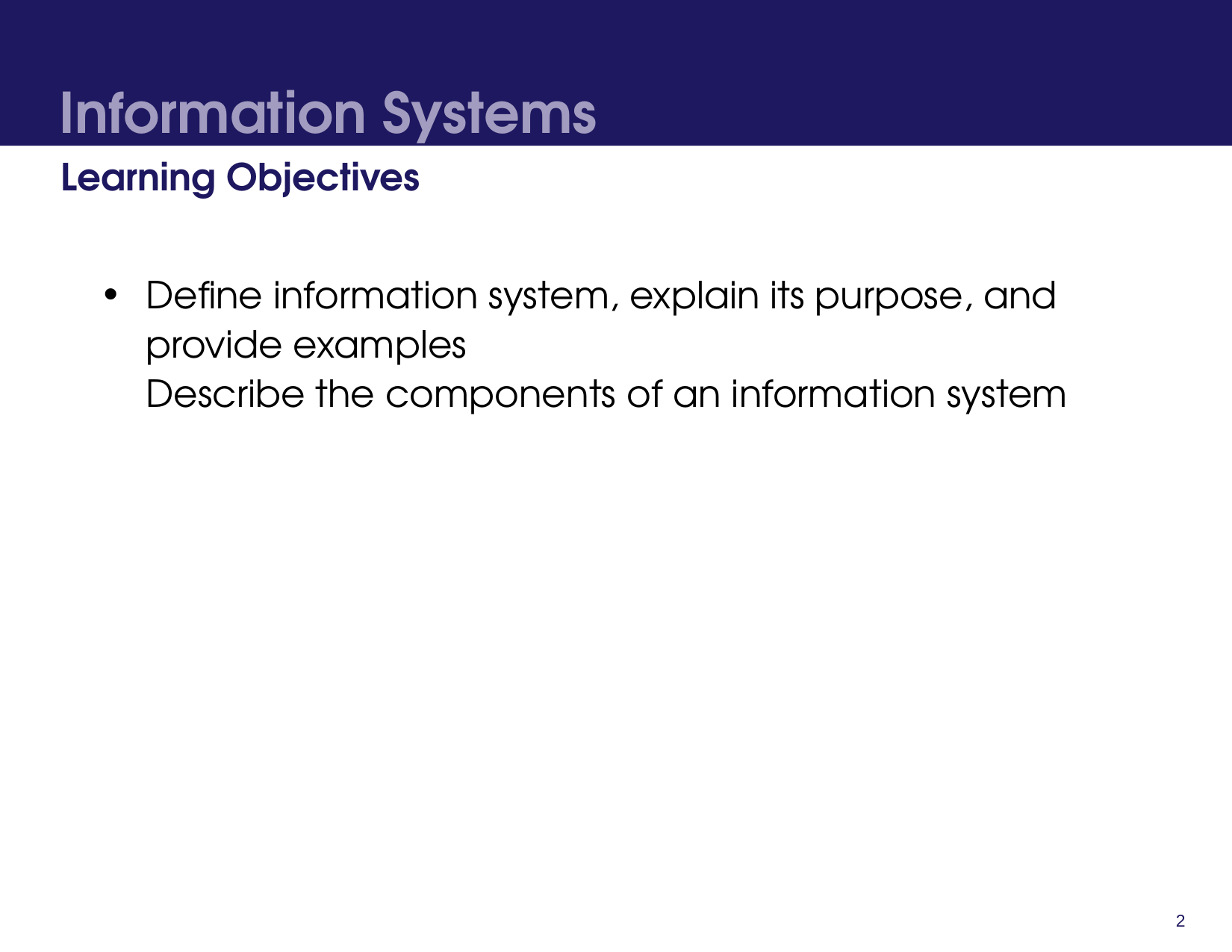

# Information Systems
Learning Objectives
Define information system, explain its purpose, and provide examples
Describe the components of an information system
2